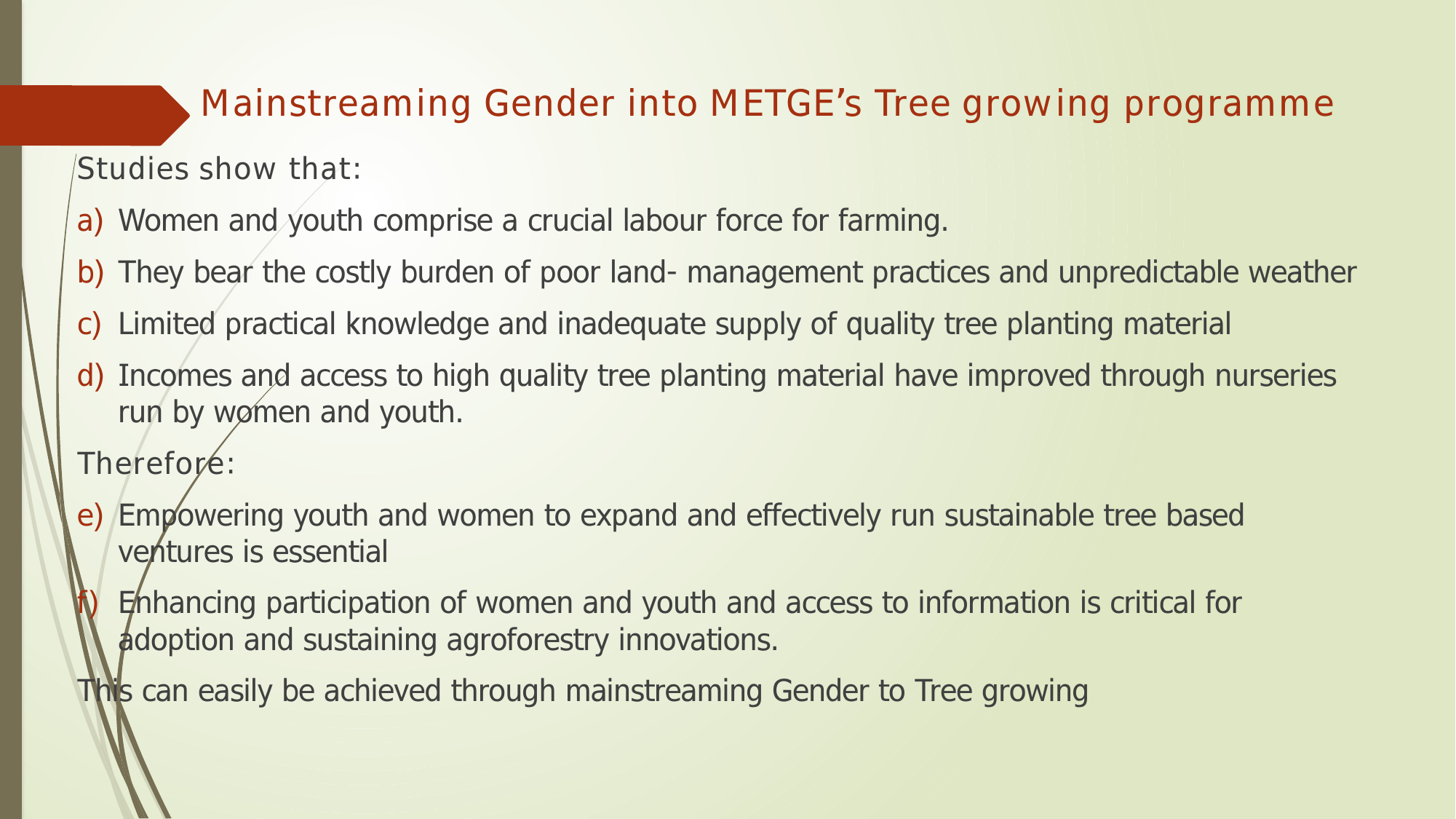

# Mainstreaming Gender into METGE’s Tree growing programme
Studies show that:
Women and youth comprise a crucial labour force for farming.
They bear the costly burden of poor land- management practices and unpredictable weather
Limited practical knowledge and inadequate supply of quality tree planting material
Incomes and access to high quality tree planting material have improved through nurseries run by women and youth.
Therefore:
Empowering youth and women to expand and effectively run sustainable tree based ventures is essential
Enhancing participation of women and youth and access to information is critical for adoption and sustaining agroforestry innovations.
This can easily be achieved through mainstreaming Gender to Tree growing